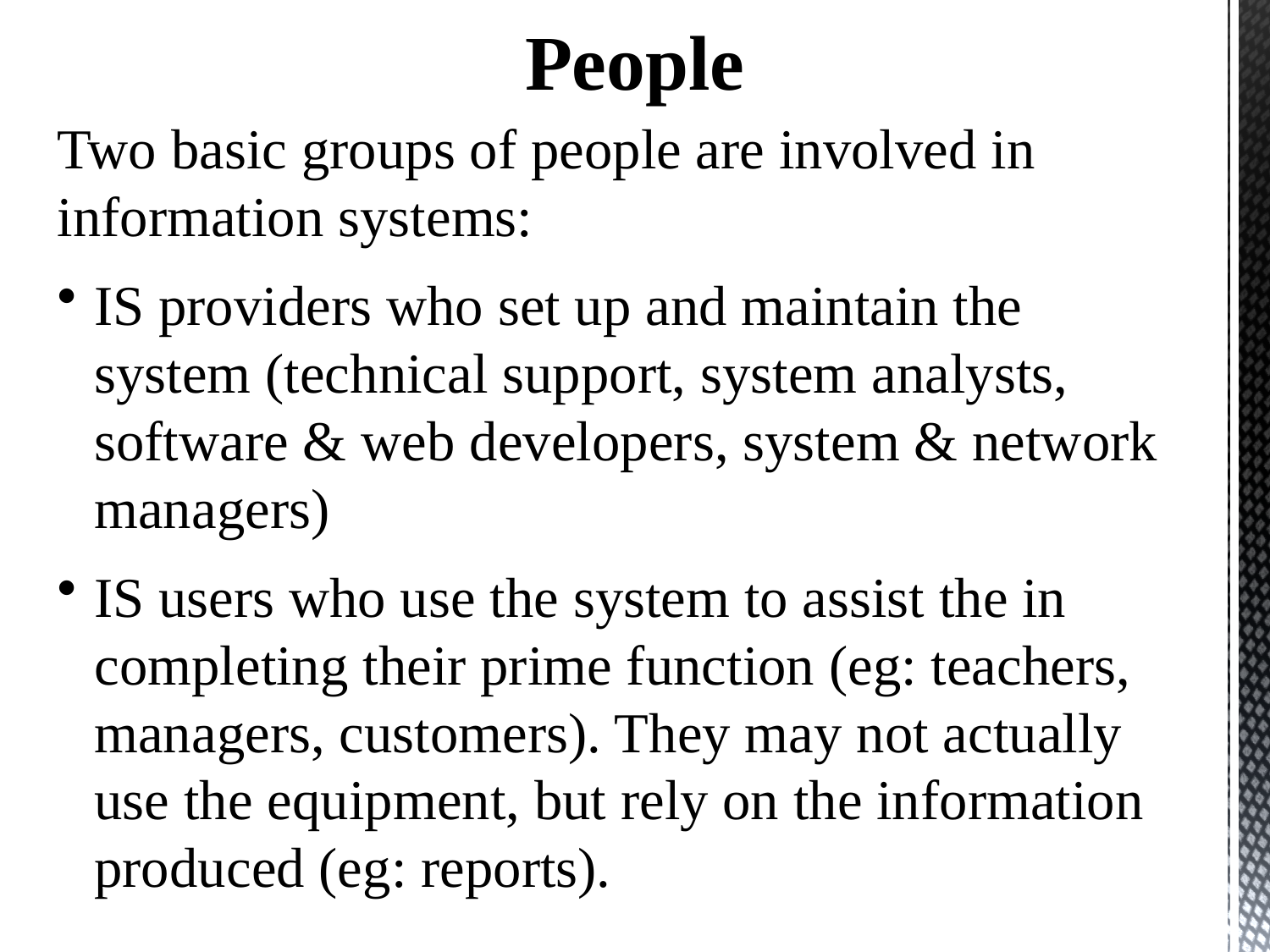

People
Two basic groups of people are involved in information systems:
IS providers who set up and maintain the system (technical support, system analysts, software & web developers, system & network managers)
IS users who use the system to assist the in completing their prime function (eg: teachers, managers, customers). They may not actually use the equipment, but rely on the information produced (eg: reports).